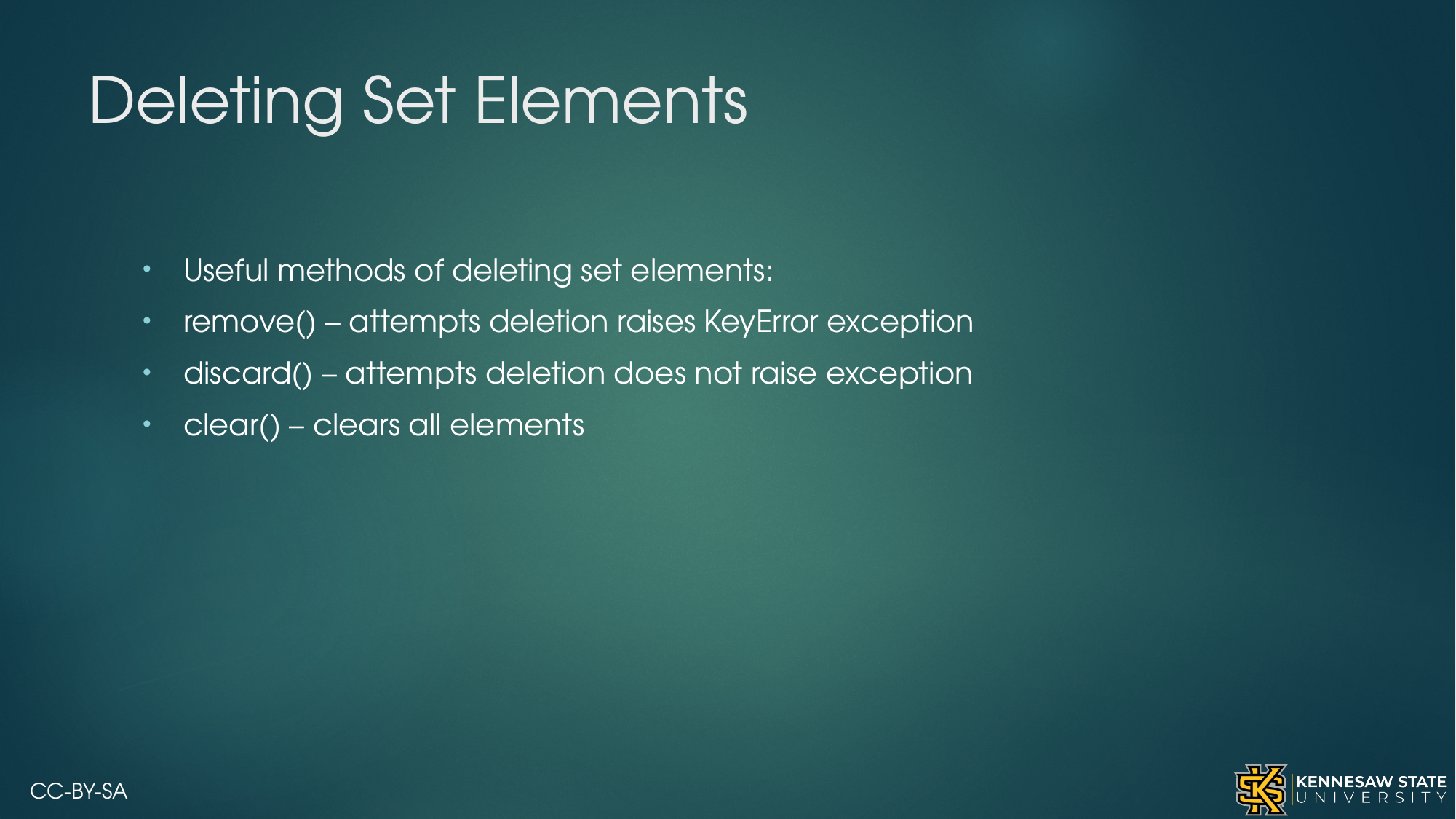

# Deleting Set Elements
Useful methods of deleting set elements:
remove() – attempts deletion raises KeyError exception
discard() – attempts deletion does not raise exception
clear() – clears all elements